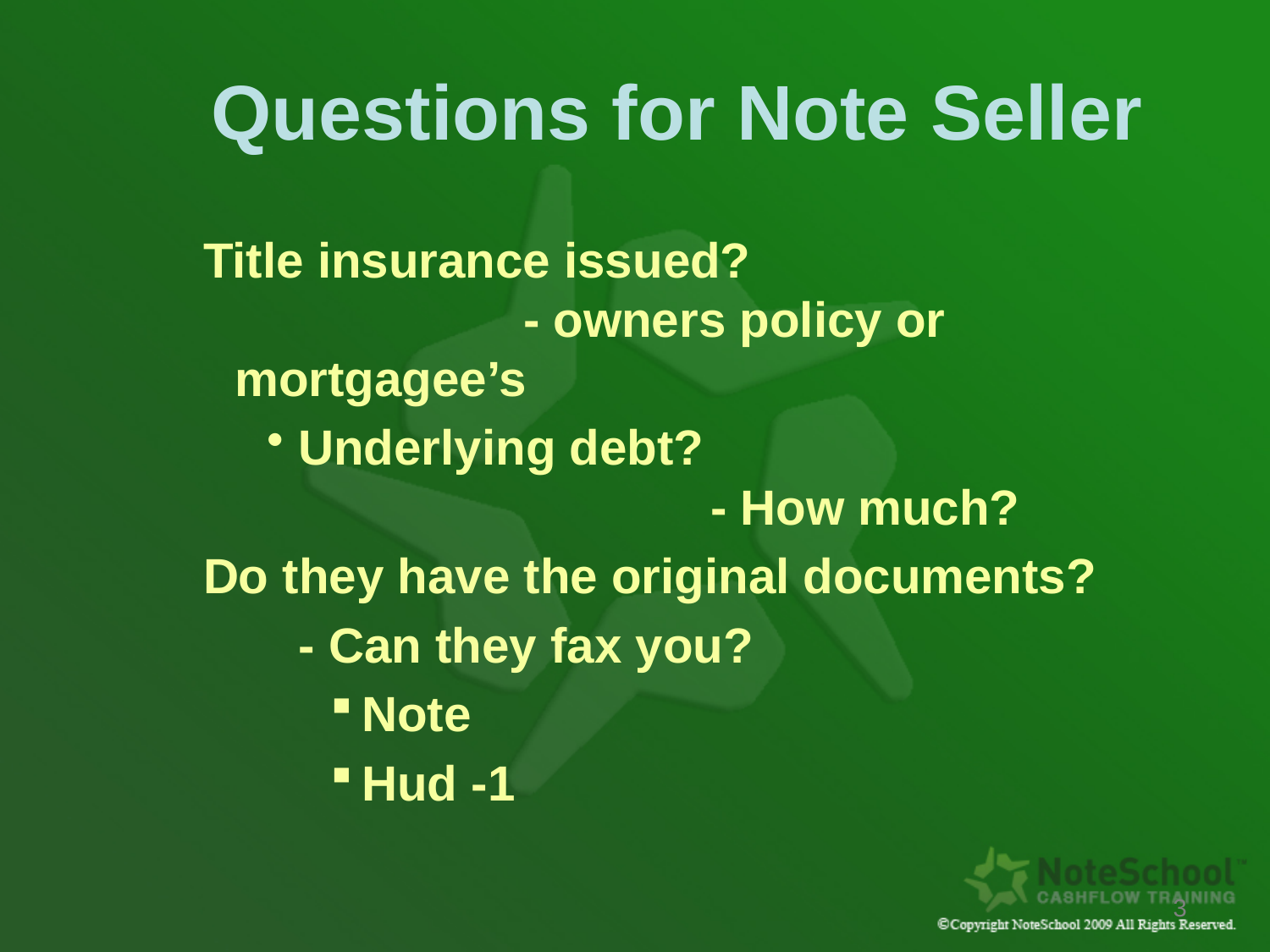

# Questions for Note Seller
Title insurance issued?                                                      - owners policy or mortgagee’s
Underlying debt?                                                                  - How much?
Do they have the original documents?
	- Can they fax you?
Note
Hud -1